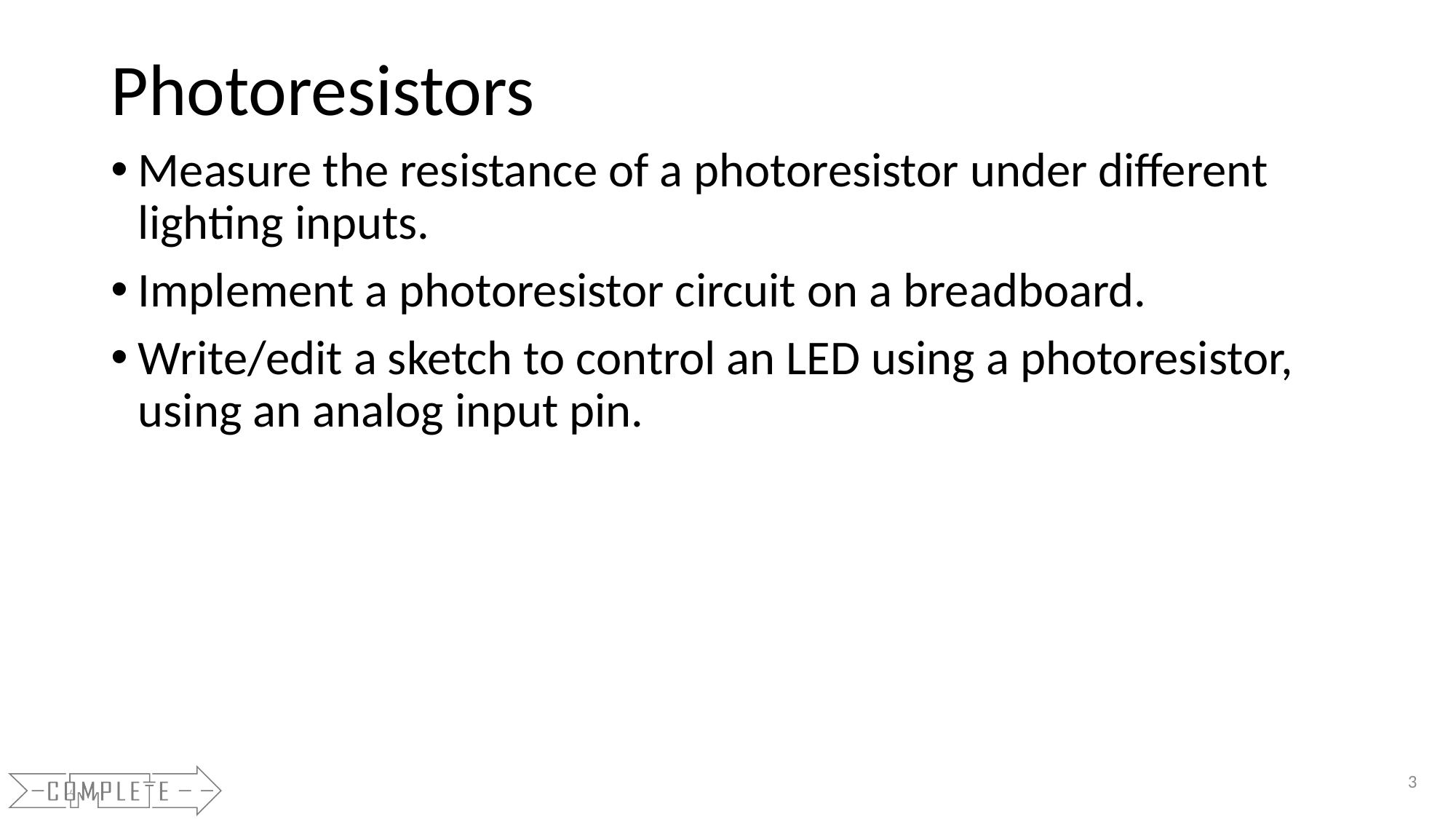

# Photoresistors
Measure the resistance of a photoresistor under different lighting inputs.
Implement a photoresistor circuit on a breadboard.
Write/edit a sketch to control an LED using a photoresistor, using an analog input pin.

3